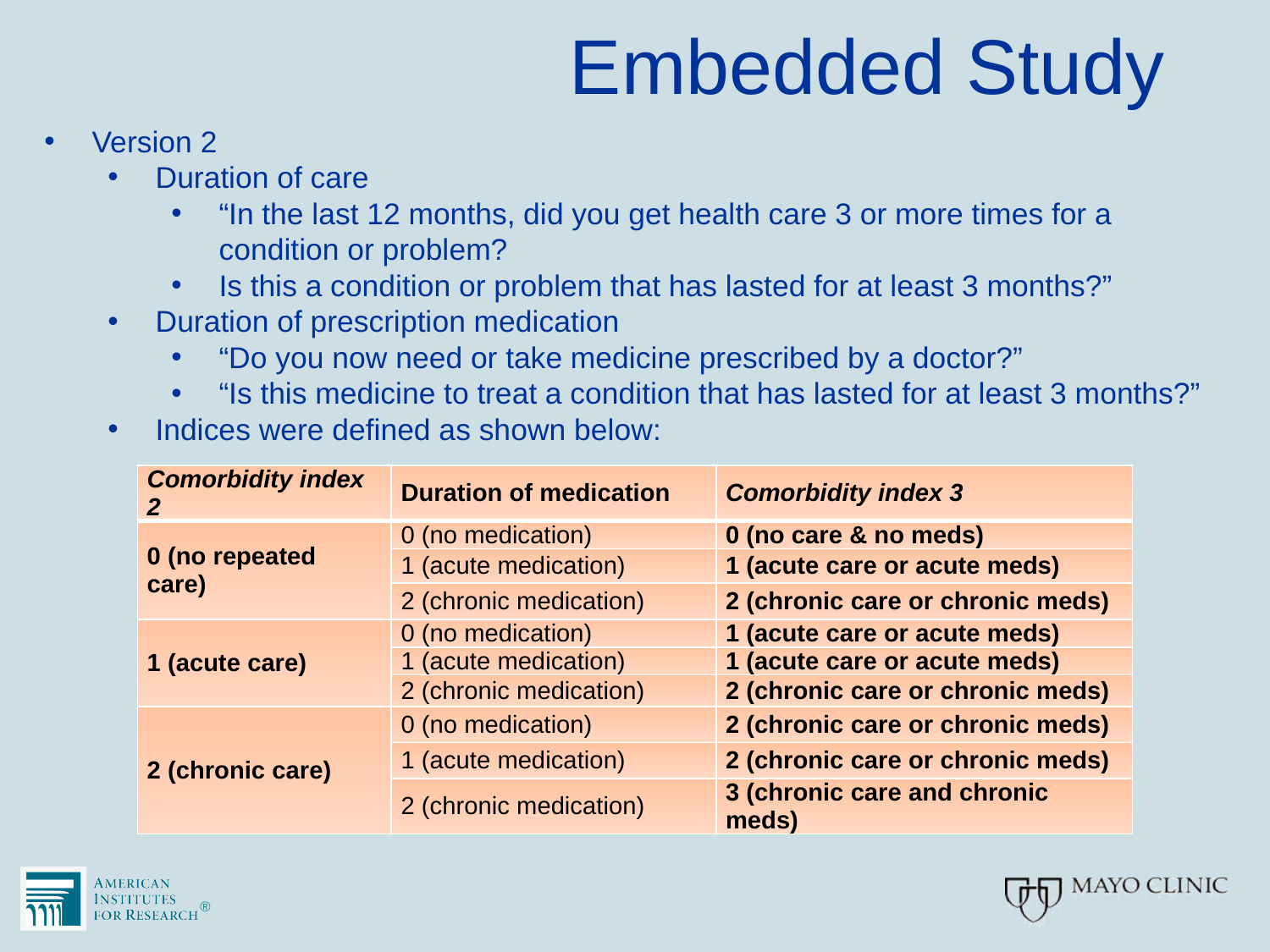

# Embedded Study
Version 2
Duration of care
“In the last 12 months, did you get health care 3 or more times for a condition or problem?
Is this a condition or problem that has lasted for at least 3 months?”
Duration of prescription medication
“Do you now need or take medicine prescribed by a doctor?”
“Is this medicine to treat a condition that has lasted for at least 3 months?”
Indices were defined as shown below:

| Comorbidity index 2 | Duration of medication | Comorbidity index 3 |
| --- | --- | --- |
| 0 (no repeated care) | 0 (no medication) | 0 (no care & no meds) |
|  | 1 (acute medication) | 1 (acute care or acute meds) |
|  | 2 (chronic medication) | 2 (chronic care or chronic meds) |
| 1 (acute care) | 0 (no medication) | 1 (acute care or acute meds) |
|  | 1 (acute medication) | 1 (acute care or acute meds) |
|  | 2 (chronic medication) | 2 (chronic care or chronic meds) |
| 2 (chronic care) | 0 (no medication) | 2 (chronic care or chronic meds) |
|  | 1 (acute medication) | 2 (chronic care or chronic meds) |
|  | 2 (chronic medication) | 3 (chronic care and chronic meds) |